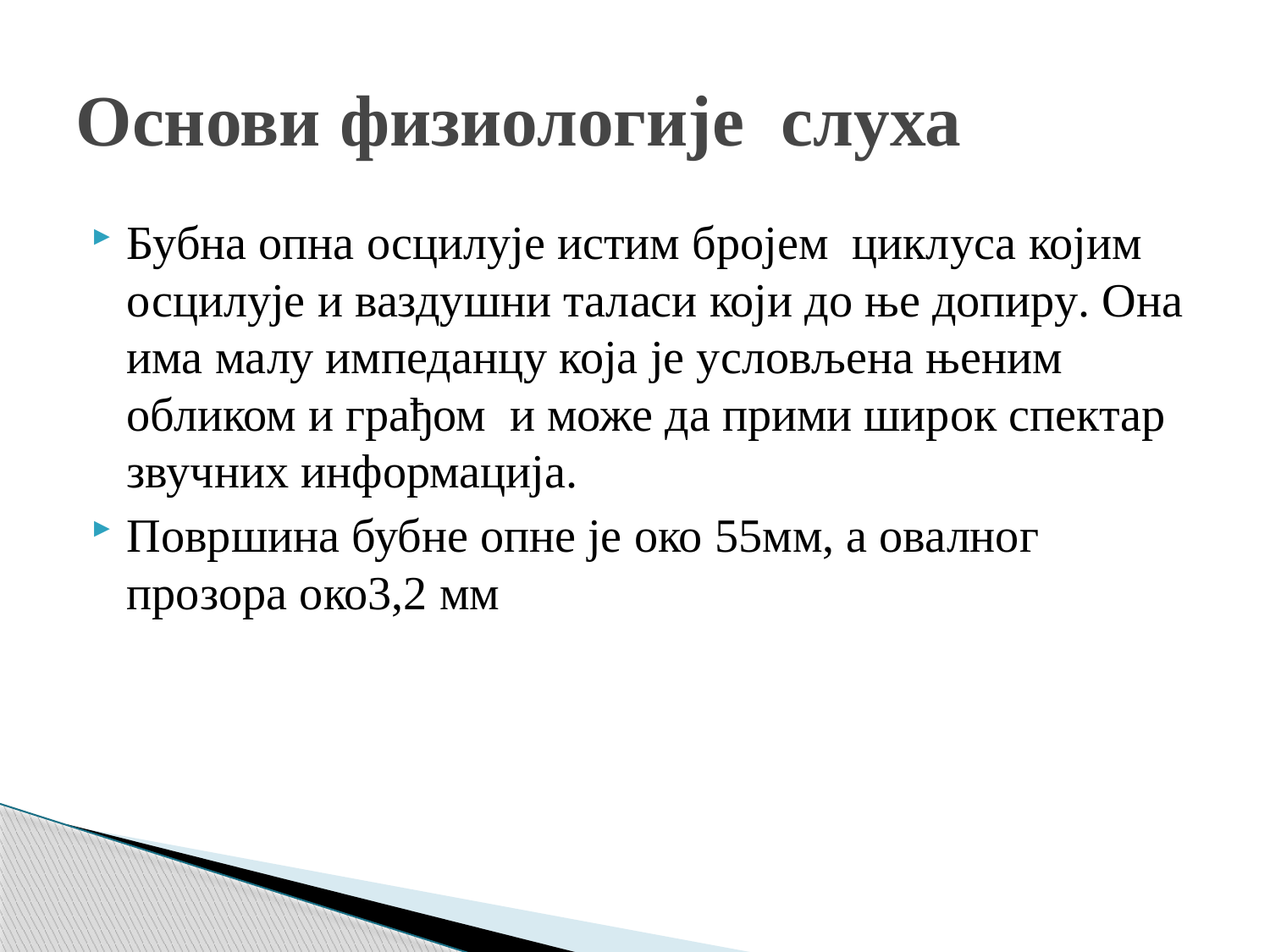

# Основи физиологије  слуха
Бубна опна осцилује истим бројем  циклуса којим осцилује и ваздушни таласи који до ње допиру. Она има малу импеданцу која је условљена њеним обликом и грађом  и може да прими широк спектар  звучних информација.
Површина бубне опне је око 55мм, а овалног прозора око3,2 мм